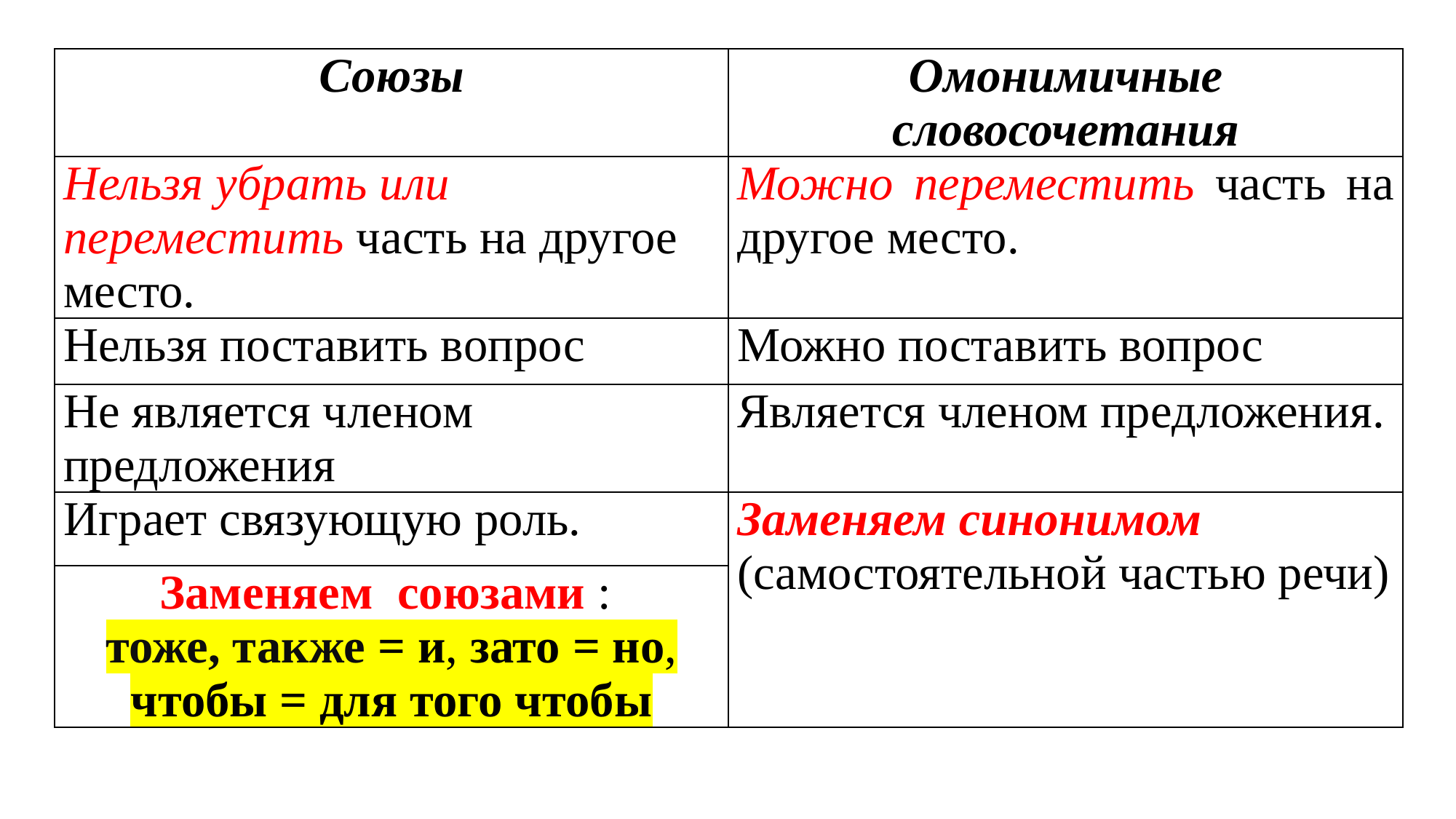

| Союзы | Омонимичные словосочетания |
| --- | --- |
| Нельзя убрать или переместить часть на другое место. | Можно переместить часть на другое место. |
| Нельзя поставить вопрос | Можно поставить вопрос |
| Не является членом предложения | Является членом предложения. |
| Играет связующую роль. | Заменяем синонимом (самостоятельной частью речи) |
| Заменяем  союзами : тоже, также = и, зато = но, чтобы = для того чтобы |  |